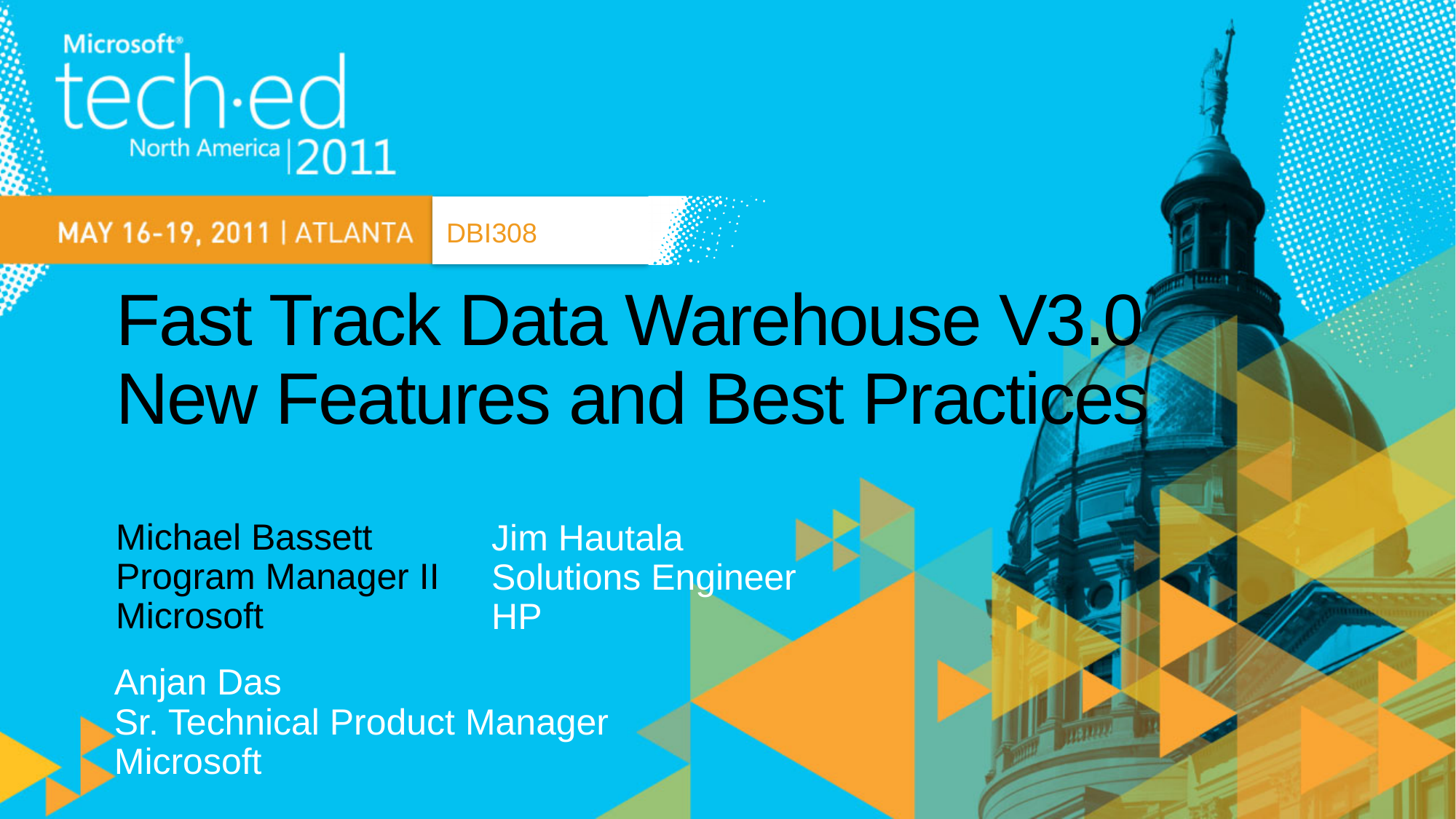

DBI308
# Fast Track Data Warehouse V3.0 New Features and Best Practices
Michael Bassett
Program Manager II
Microsoft
Jim Hautala
Solutions Engineer
HP
Anjan Das
Sr. Technical Product Manager
Microsoft